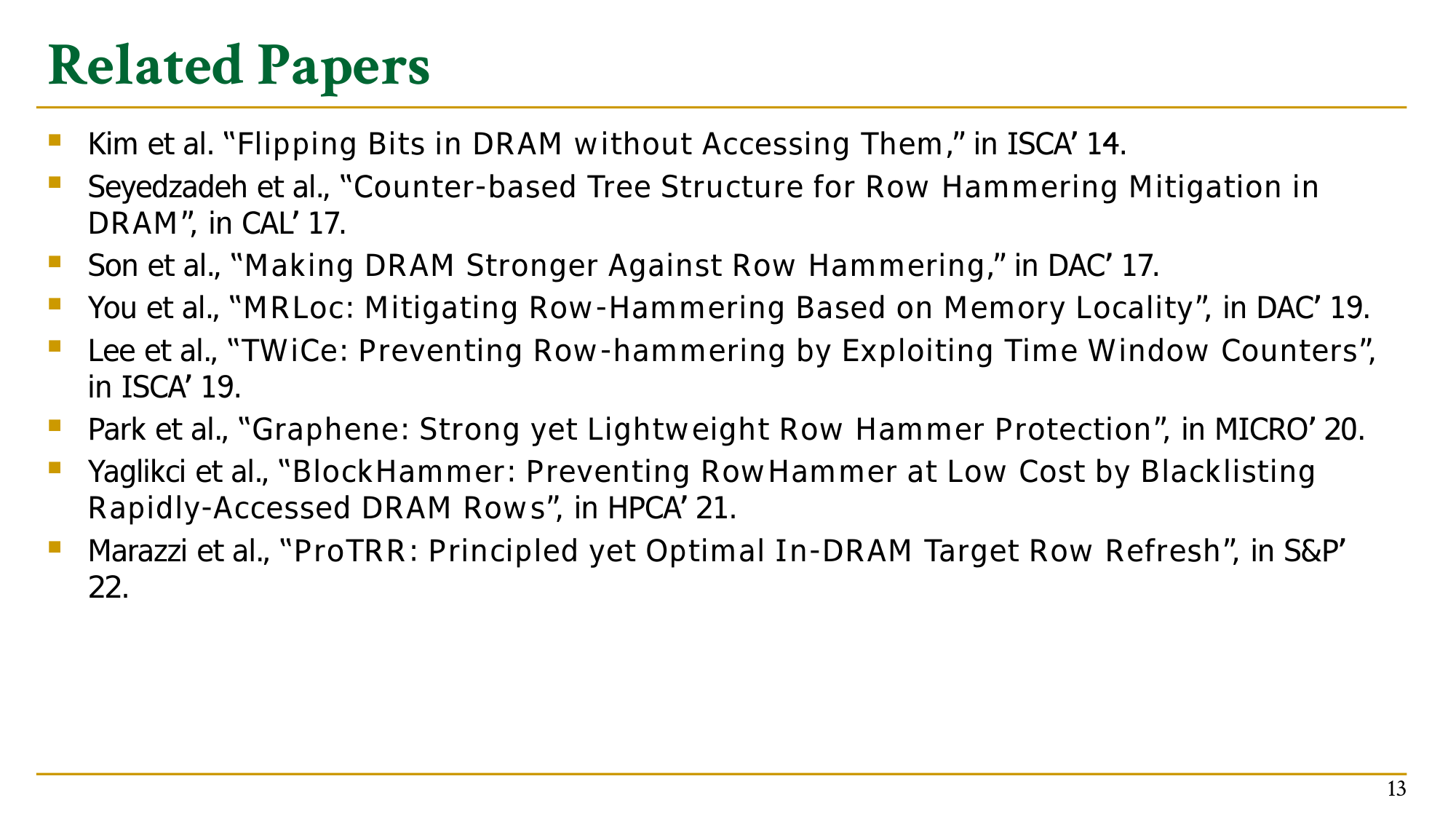

# Related Papers
Kim et al. “Flipping Bits in DRAM without Accessing Them,” in ISCA’ 14.
Seyedzadeh et al., “Counter-based Tree Structure for Row Hammering Mitigation in DRAM”, in CAL’ 17.
Son et al., “Making DRAM Stronger Against Row Hammering,” in DAC’ 17.
You et al., “MRLoc: Mitigating Row-Hammering Based on Memory Locality”, in DAC’ 19.
Lee et al., “TWiCe: Preventing Row-hammering by Exploiting Time Window Counters”, in ISCA’ 19.
Park et al., “Graphene: Strong yet Lightweight Row Hammer Protection”, in MICRO’ 20.
Yaglikci et al., “BlockHammer: Preventing RowHammer at Low Cost by Blacklisting Rapidly-Accessed DRAM Rows”, in HPCA’ 21.
Marazzi et al., “ProTRR: Principled yet Optimal In-DRAM Target Row Refresh”, in S&P’ 22.
13